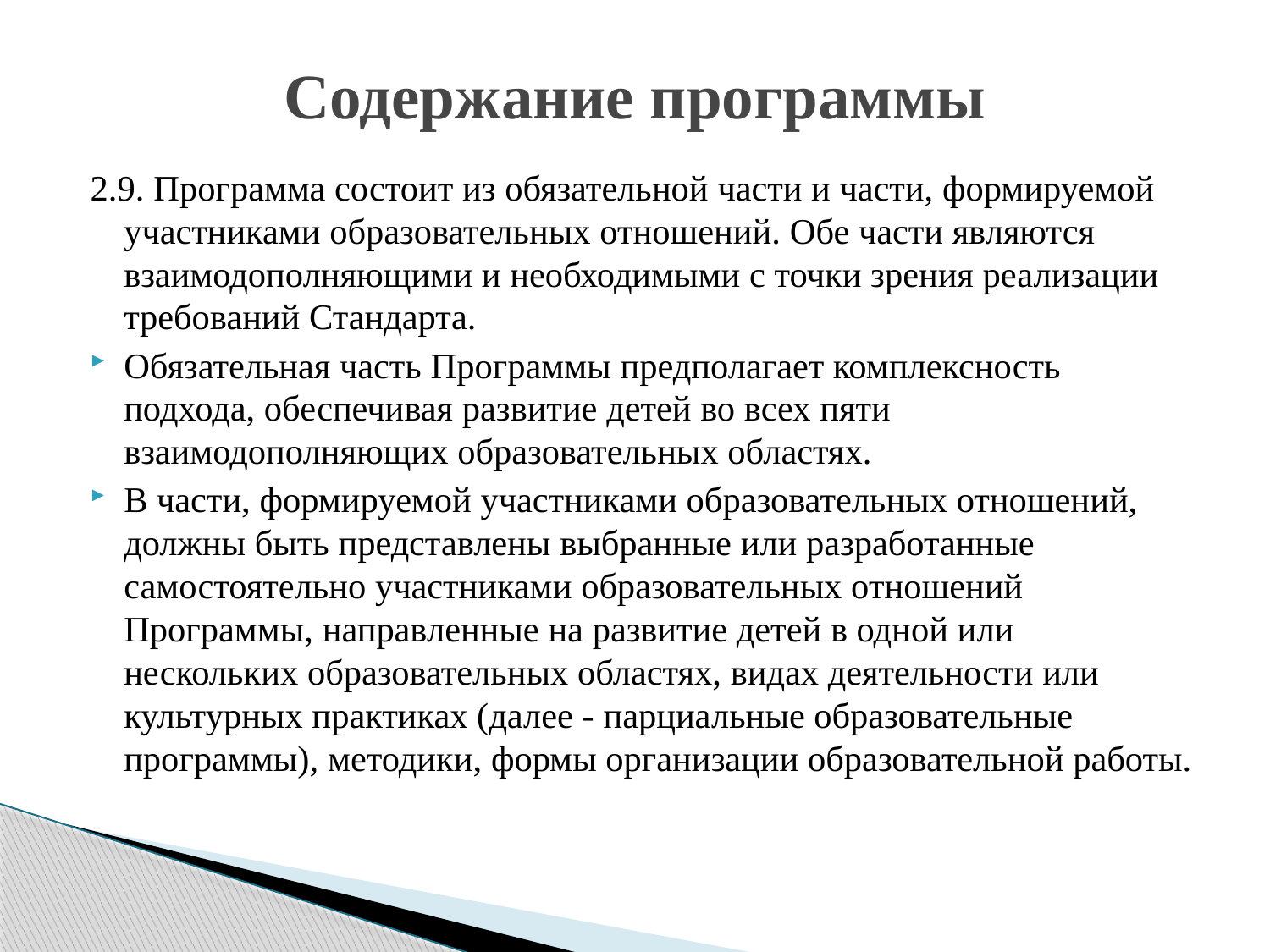

# Содержание программы
2.9. Программа состоит из обязательной части и части, формируемой участниками образовательных отношений. Обе части являются взаимодополняющими и необходимыми с точки зрения реализации требований Стандарта.
Обязательная часть Программы предполагает комплексность подхода, обеспечивая развитие детей во всех пяти взаимодополняющих образовательных областях.
В части, формируемой участниками образовательных отношений, должны быть представлены выбранные или разработанные самостоятельно участниками образовательных отношений Программы, направленные на развитие детей в одной или нескольких образовательных областях, видах деятельности или культурных практиках (далее - парциальные образовательные программы), методики, формы организации образовательной работы.